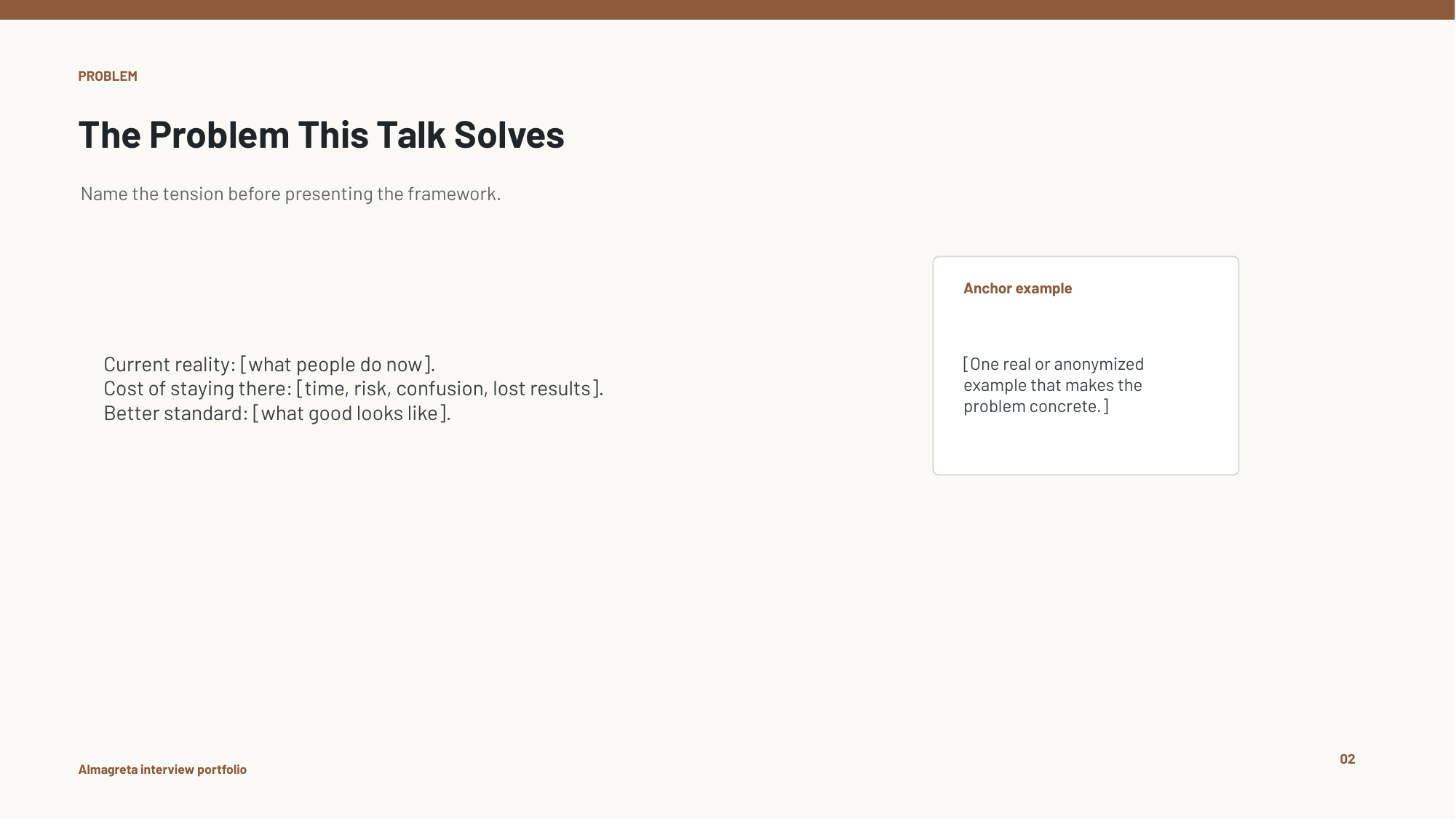

PROBLEM
The Problem This Talk Solves
Name the tension before presenting the framework.
Current reality: [what people do now].
Cost of staying there: [time, risk, confusion, lost results].
Better standard: [what good looks like].

Anchor example
[One real or anonymized example that makes the problem concrete.]
02
Almagreta interview portfolio